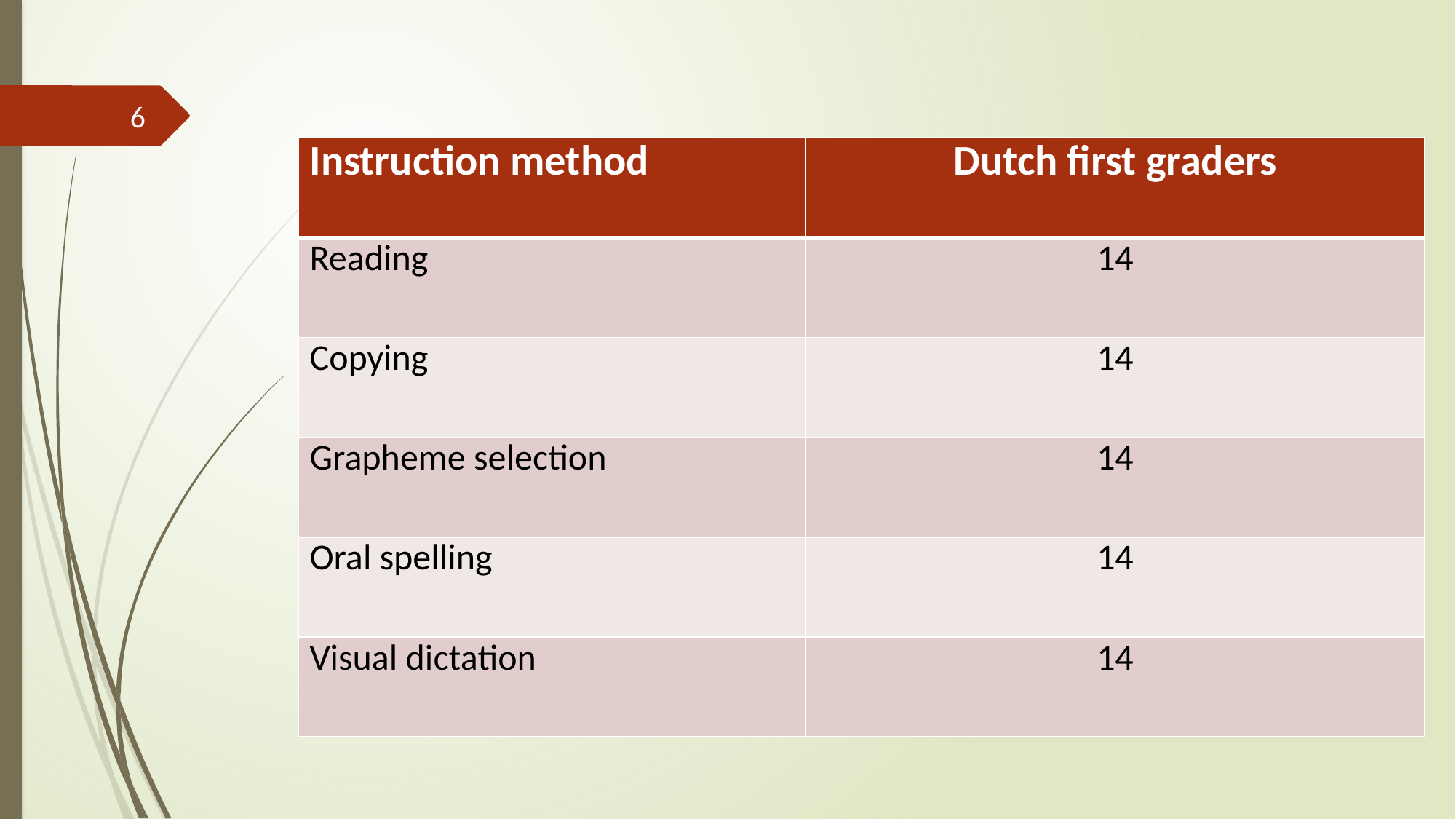

6
| Instruction method | Dutch first graders |
| --- | --- |
| Reading | 14 |
| Copying | 14 |
| Grapheme selection | 14 |
| Oral spelling | 14 |
| Visual dictation | 14 |